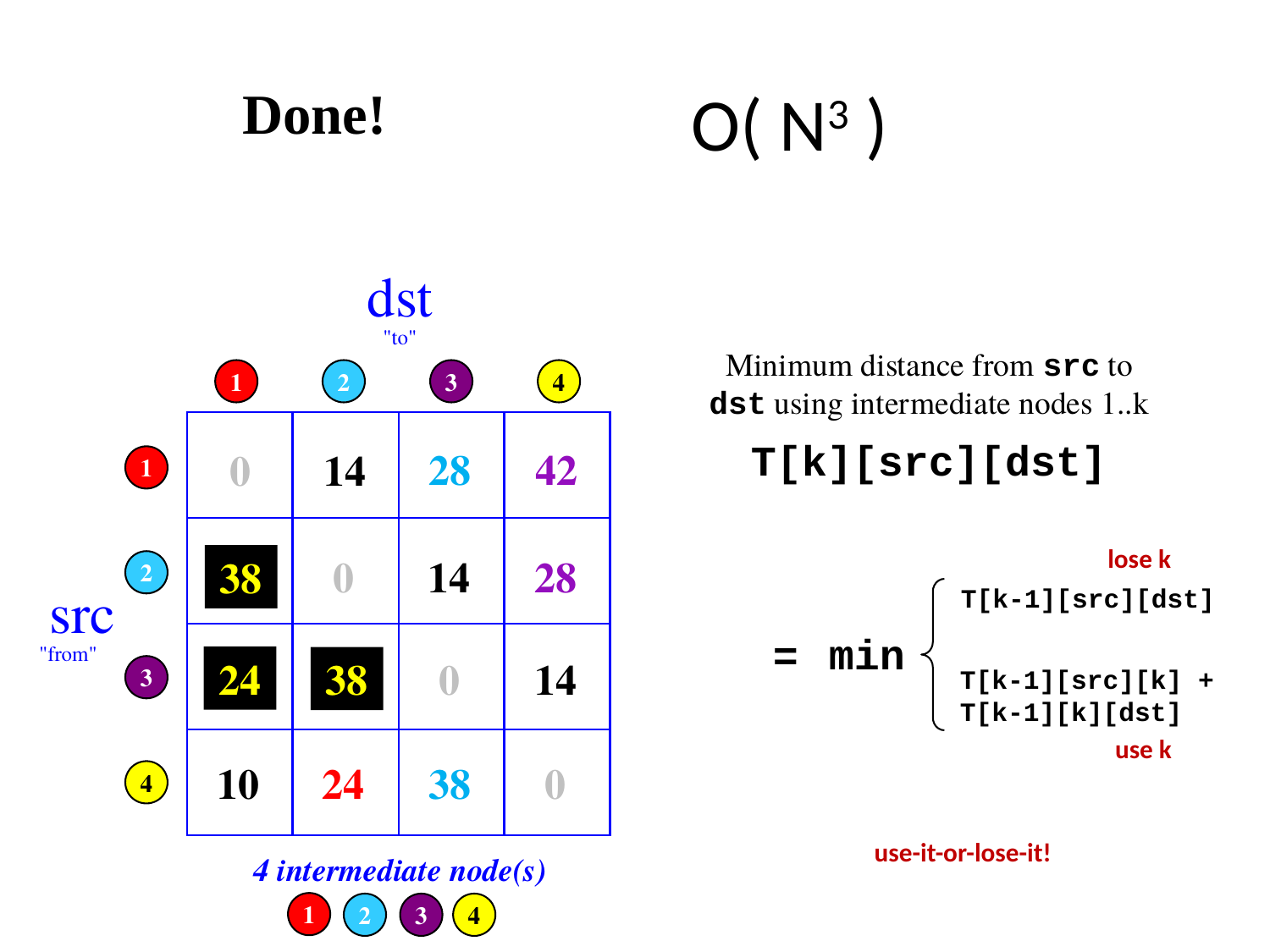

Done!
O( N3 )
dst
"to"
Minimum distance from src to dst using intermediate nodes 1..k
1
2
3
4

T[k][src][dst]
28
42
0
14
1

lose k
14
0
28
38
2
src
T[k-1][src][dst]

min
=

"from"
0
14
24
38
3
T[k-1][src][k] +
T[k-1][k][dst]
use k

24
10
38
0
4
use-it-or-lose-it!
4 intermediate node(s)
1
2
3
4